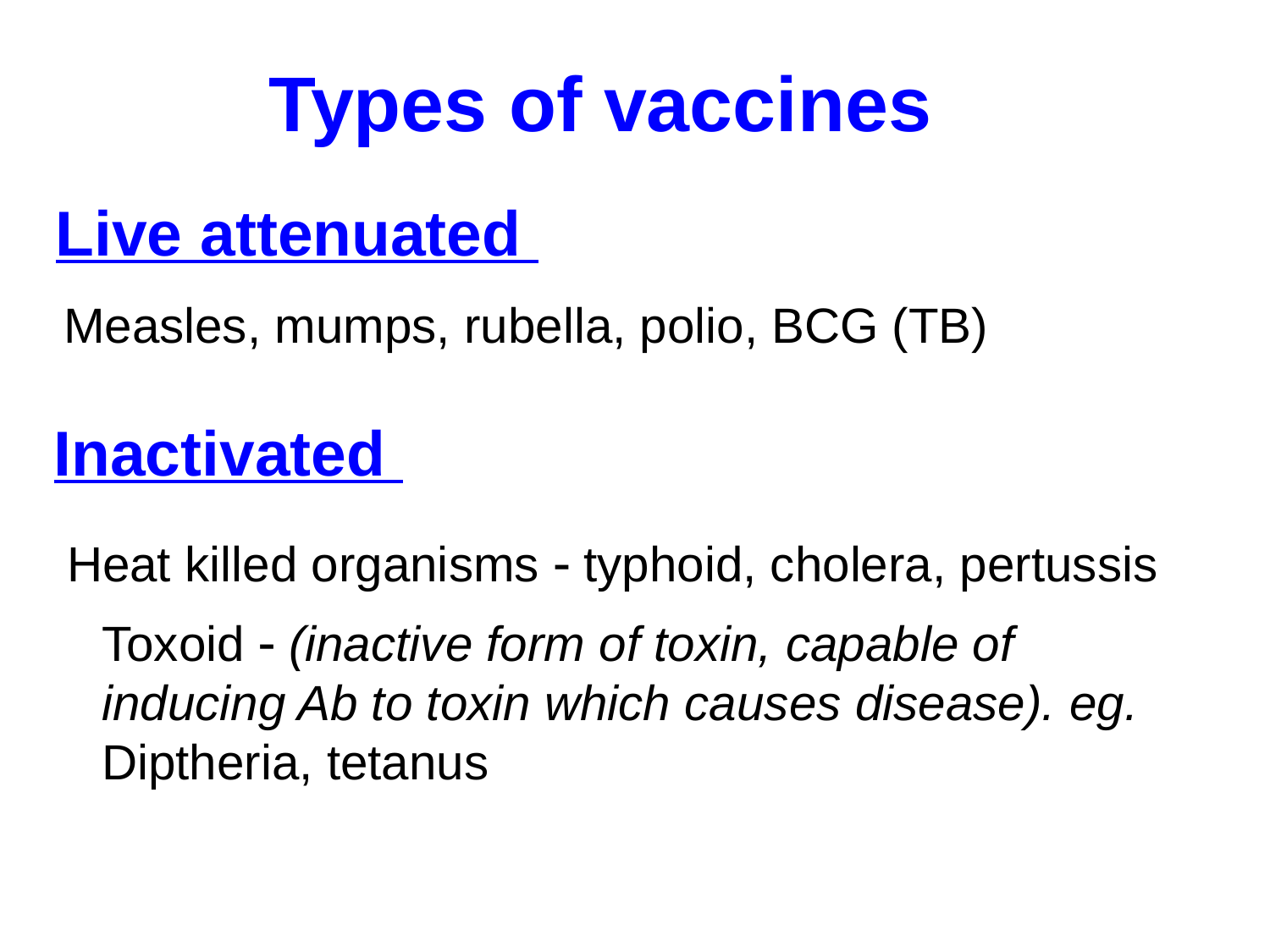

Types of vaccines
Live attenuated
Measles, mumps, rubella, polio, BCG (TB)
Inactivated
Heat killed organisms − typhoid, cholera, pertussis
Toxoid − (inactive form of toxin, capable of inducing Ab to toxin which causes disease). eg. Diptheria, tetanus